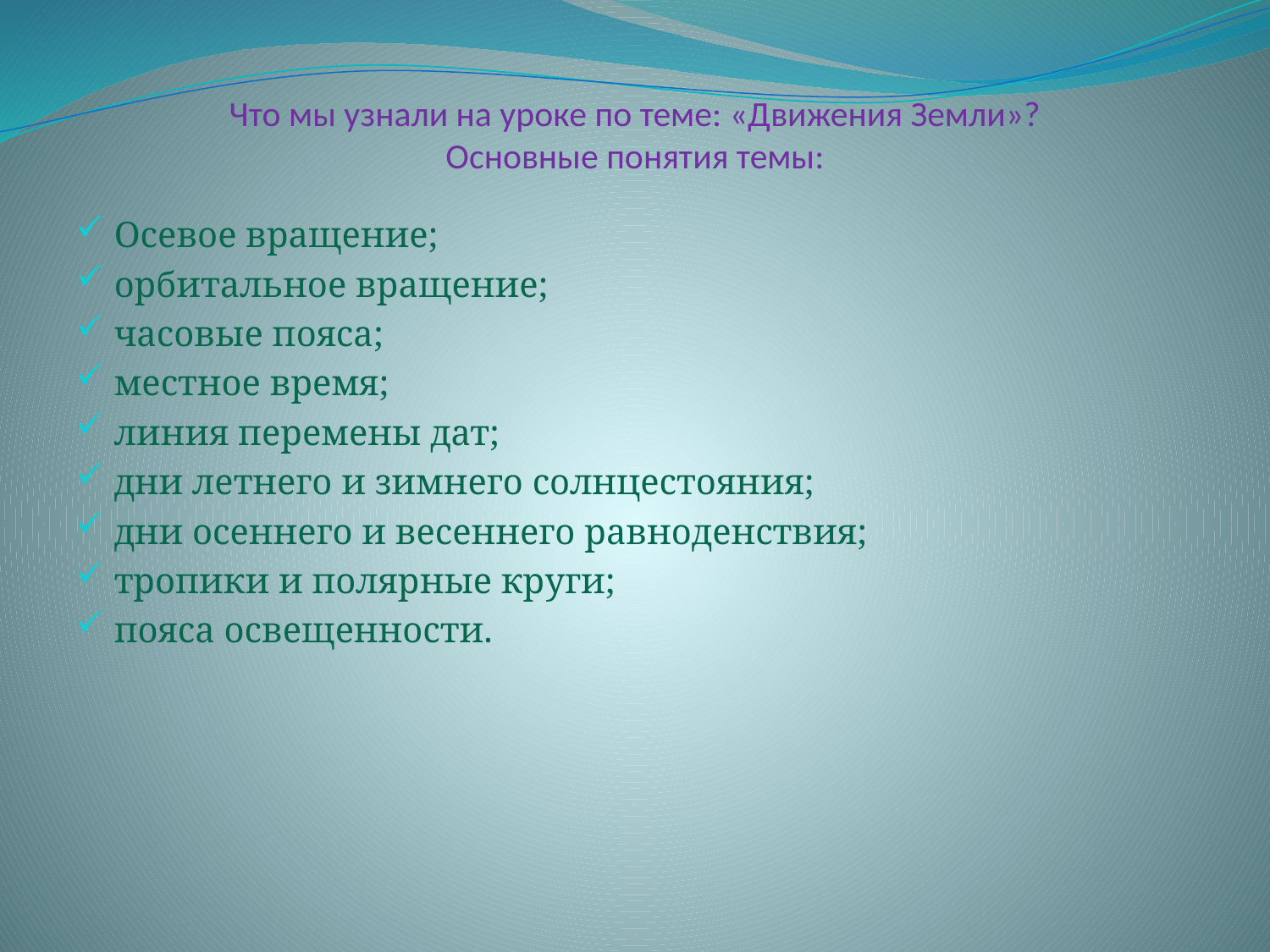

# Что мы узнали на уроке по теме: «Движения Земли»? Основные понятия темы:
Осевое вращение;
орбитальное вращение;
часовые пояса;
местное время;
линия перемены дат;
дни летнего и зимнего солнцестояния;
дни осеннего и весеннего равноденствия;
тропики и полярные круги;
пояса освещенности.